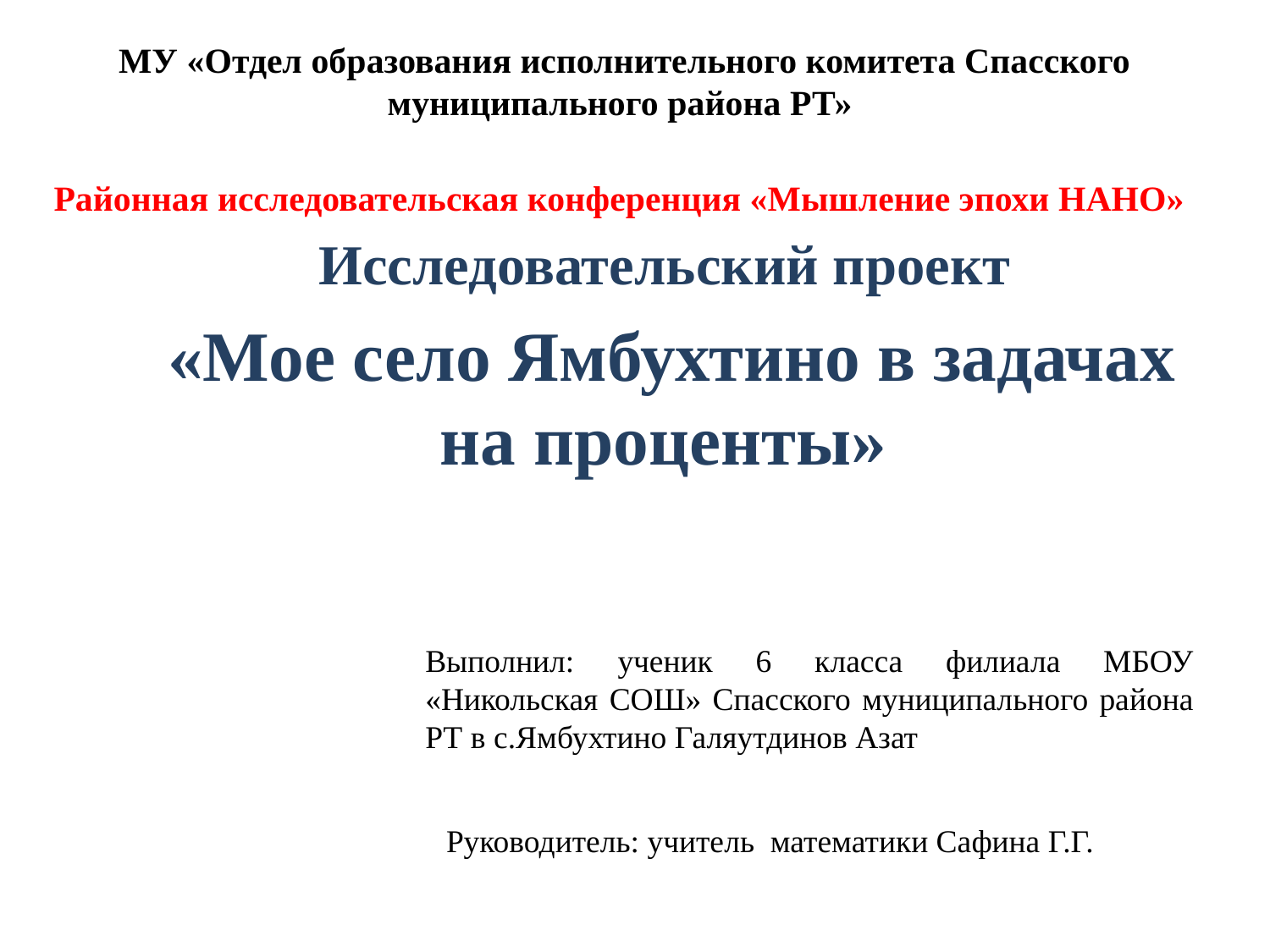

МУ «Отдел образования исполнительного комитета Спасского муниципального района РТ»
Районная исследовательская конференция «Мышление эпохи НАНО»

Исследовательский проект
«Мое село Ямбухтино в задачах на проценты»
Выполнил: ученик 6 класса филиала МБОУ «Никольская СОШ» Спасского муниципального района РТ в с.Ямбухтино Галяутдинов Азат
Руководитель: учитель  математики Сафина Г.Г.